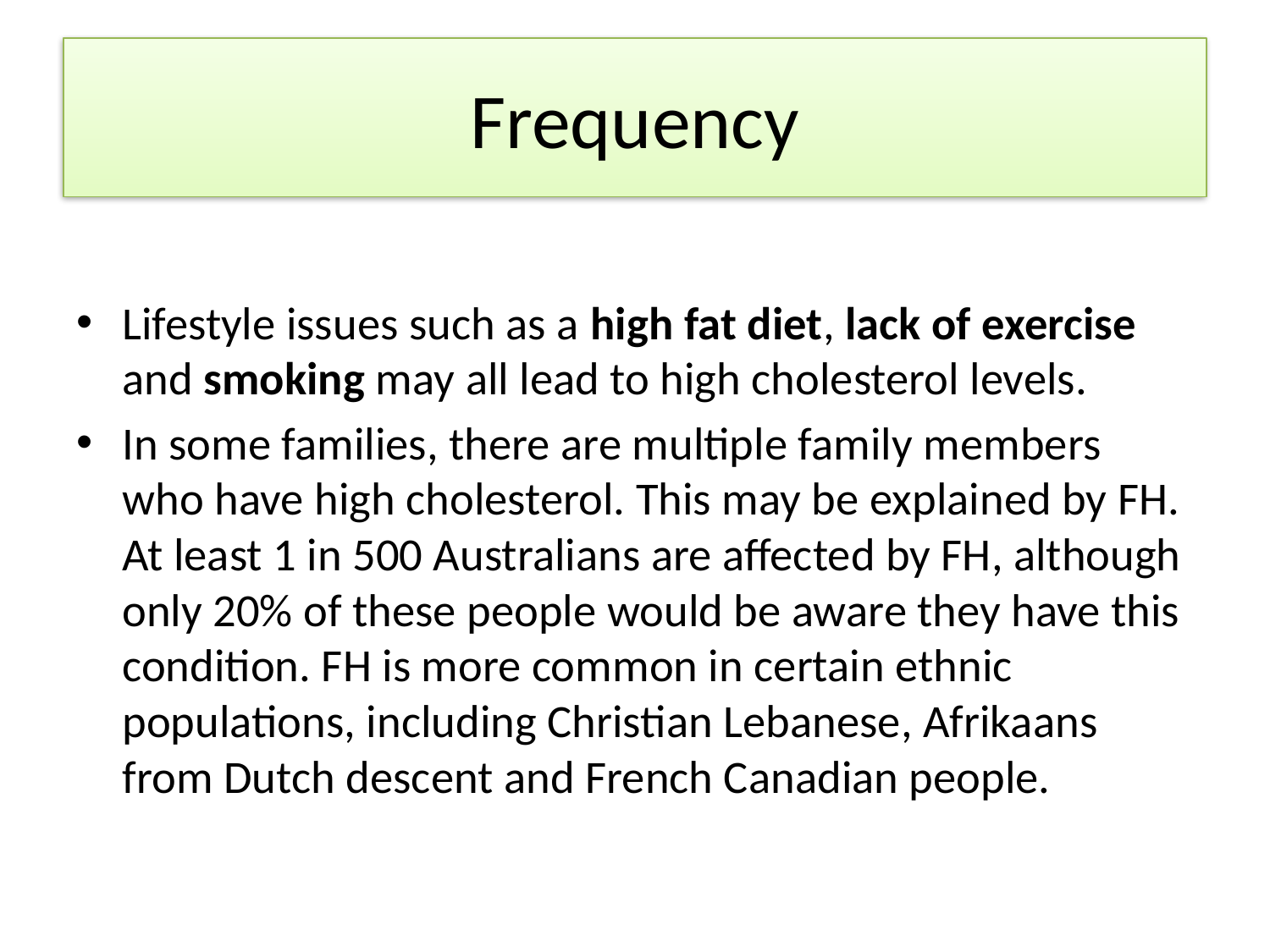

# Frequency

Lifestyle issues such as a high fat diet, lack of exercise and smoking may all lead to high cholesterol levels.
In some families, there are multiple family members who have high cholesterol. This may be explained by FH. At least 1 in 500 Australians are affected by FH, although only 20% of these people would be aware they have this condition. FH is more common in certain ethnic populations, including Christian Lebanese, Afrikaans from Dutch descent and French Canadian people.